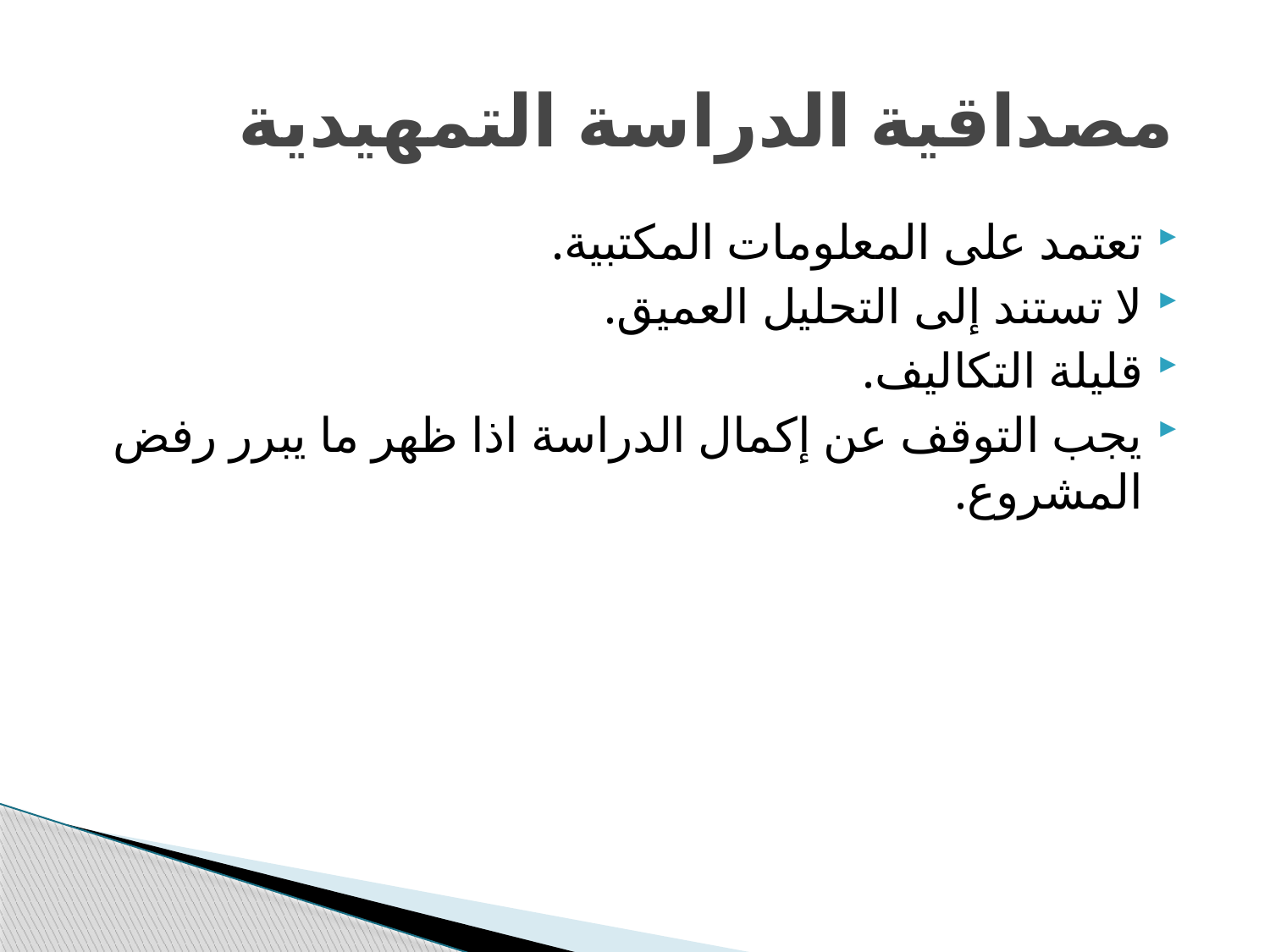

# مصداقية الدراسة التمهيدية
تعتمد على المعلومات المكتبية.
لا تستند إلى التحليل العميق.
قليلة التكاليف.
يجب التوقف عن إكمال الدراسة اذا ظهر ما يبرر رفض المشروع.